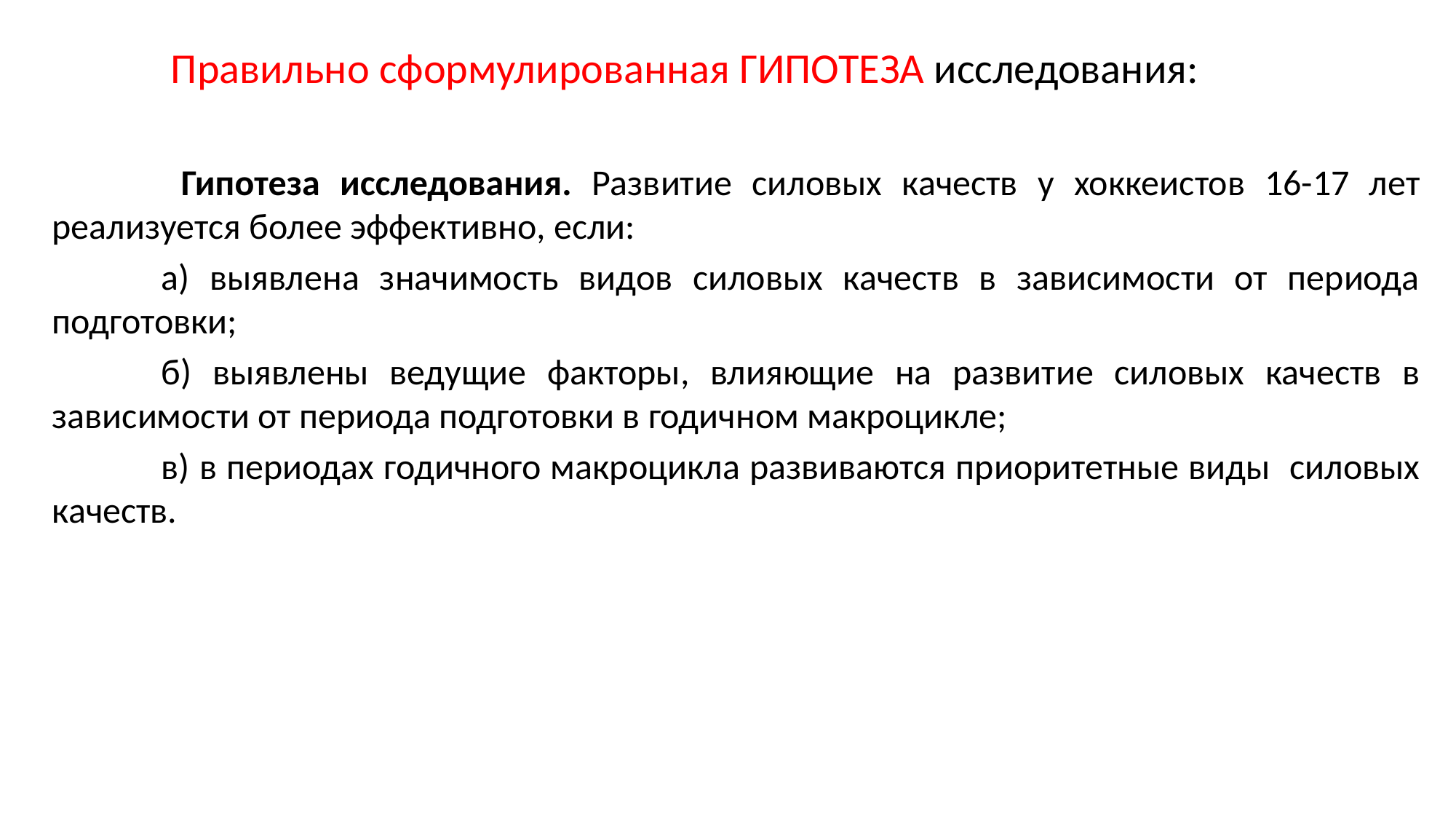

Правильно сформулированная ГИПОТЕЗА исследования:

	 Гипотеза исследования. Развитие силовых качеств у хоккеистов 16-17 лет реализуется более эффективно, если:
	а) выявлена значимость видов силовых качеств в зависимости от периода подготовки;
	б) выявлены ведущие факторы, влияющие на развитие силовых качеств в зависимости от периода подготовки в годичном макроцикле;
	в) в периодах годичного макроцикла развиваются приоритетные виды  силовых качеств.

#